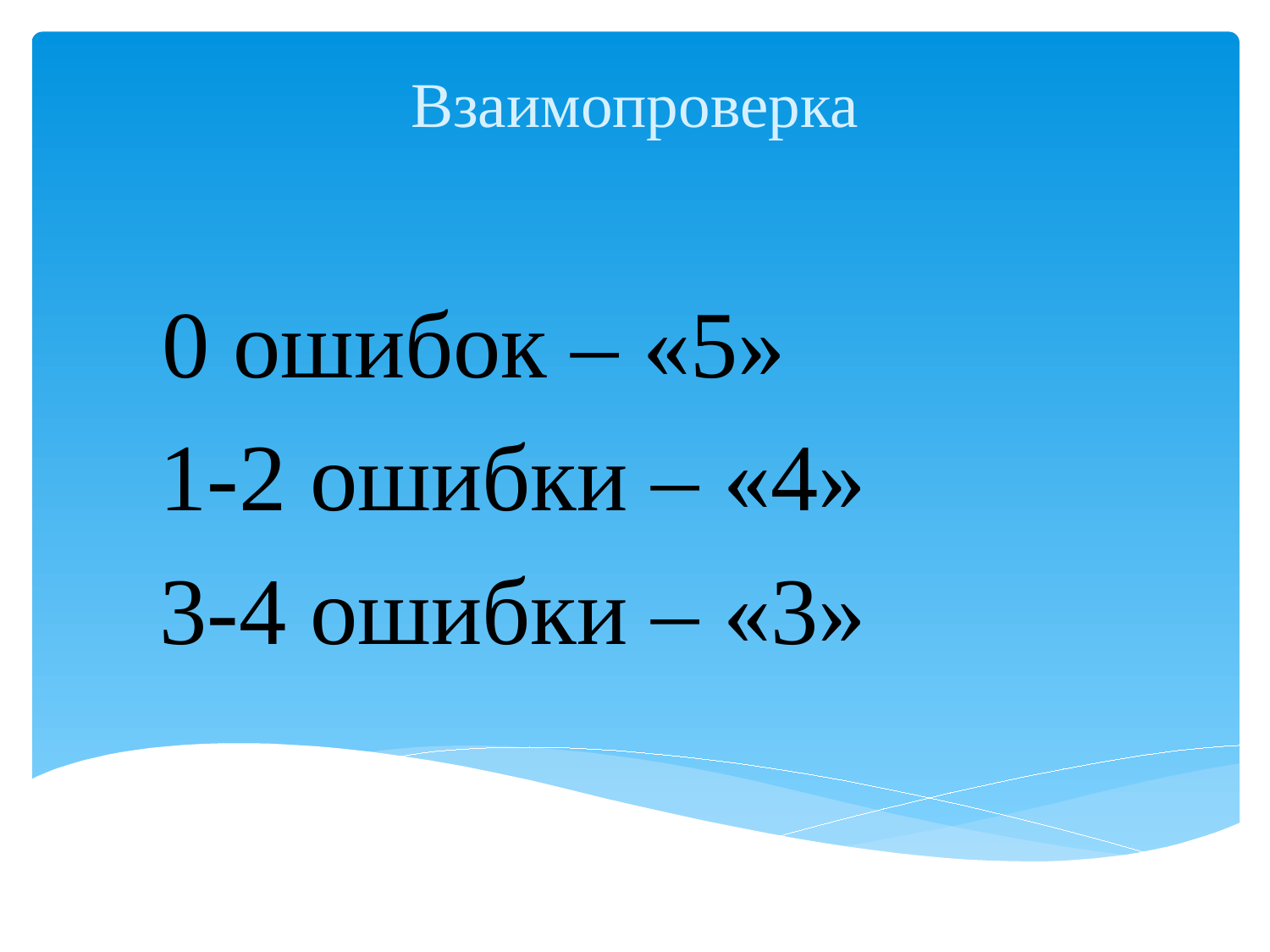

# Взаимопроверка

       0 ошибок – «5»
   1-2 ошибки – «4»
   3-4 ошибки – «3»